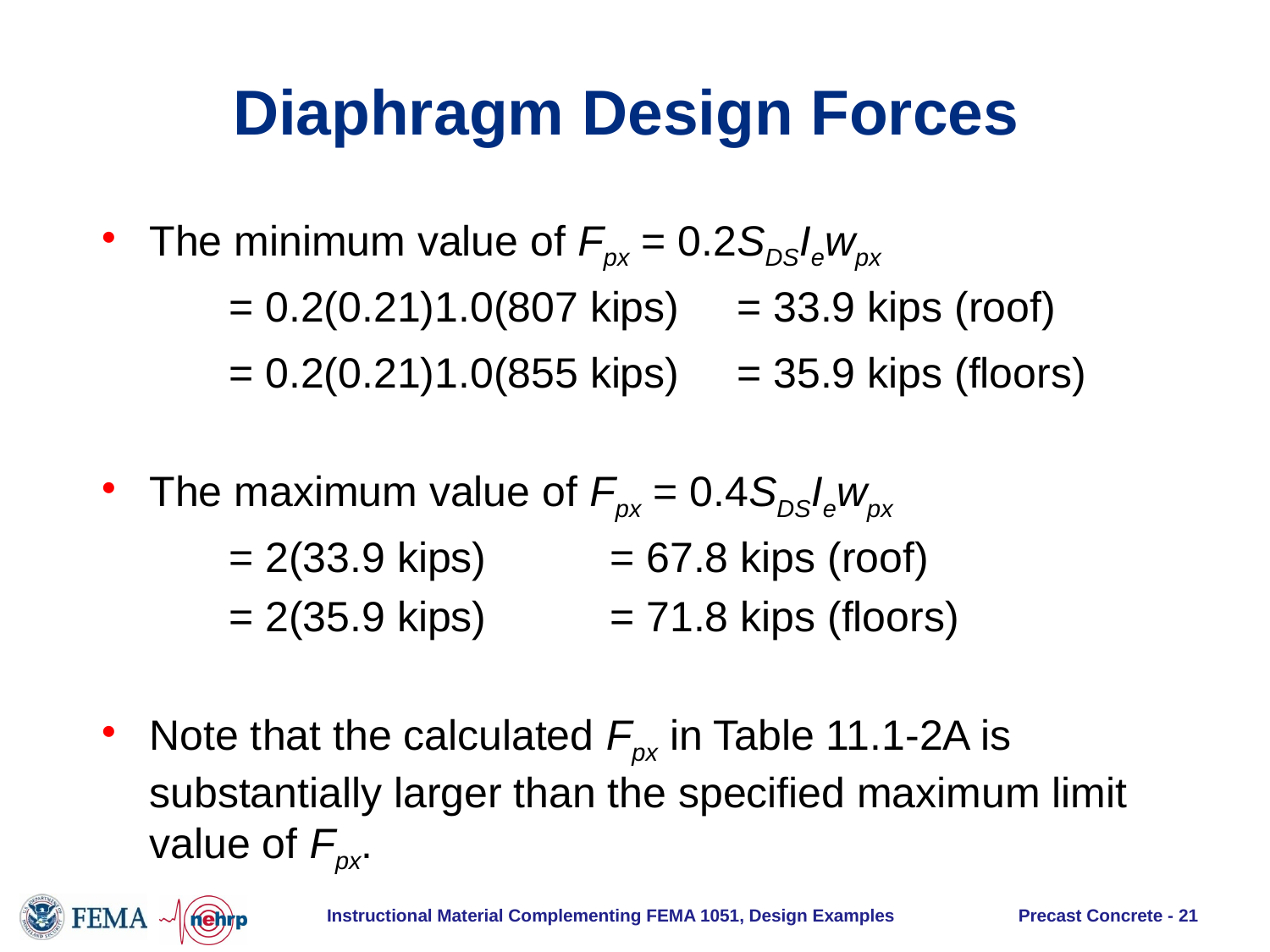

# Diaphragm Design Forces
The minimum value of Fpx = 0.2SDSIewpx
 	= 0.2(0.21)1.0(807 kips)	= 33.9 kips (roof)
	= 0.2(0.21)1.0(855 kips)	= 35.9 kips (floors)

The maximum value of Fpx = 0.4SDSIewpx
	= 2(33.9 kips)	= 67.8 kips (roof)
	= 2(35.9 kips)	= 71.8 kips (floors)

Note that the calculated Fpx in Table 11.1-2A is substantially larger than the specified maximum limit value of Fpx.